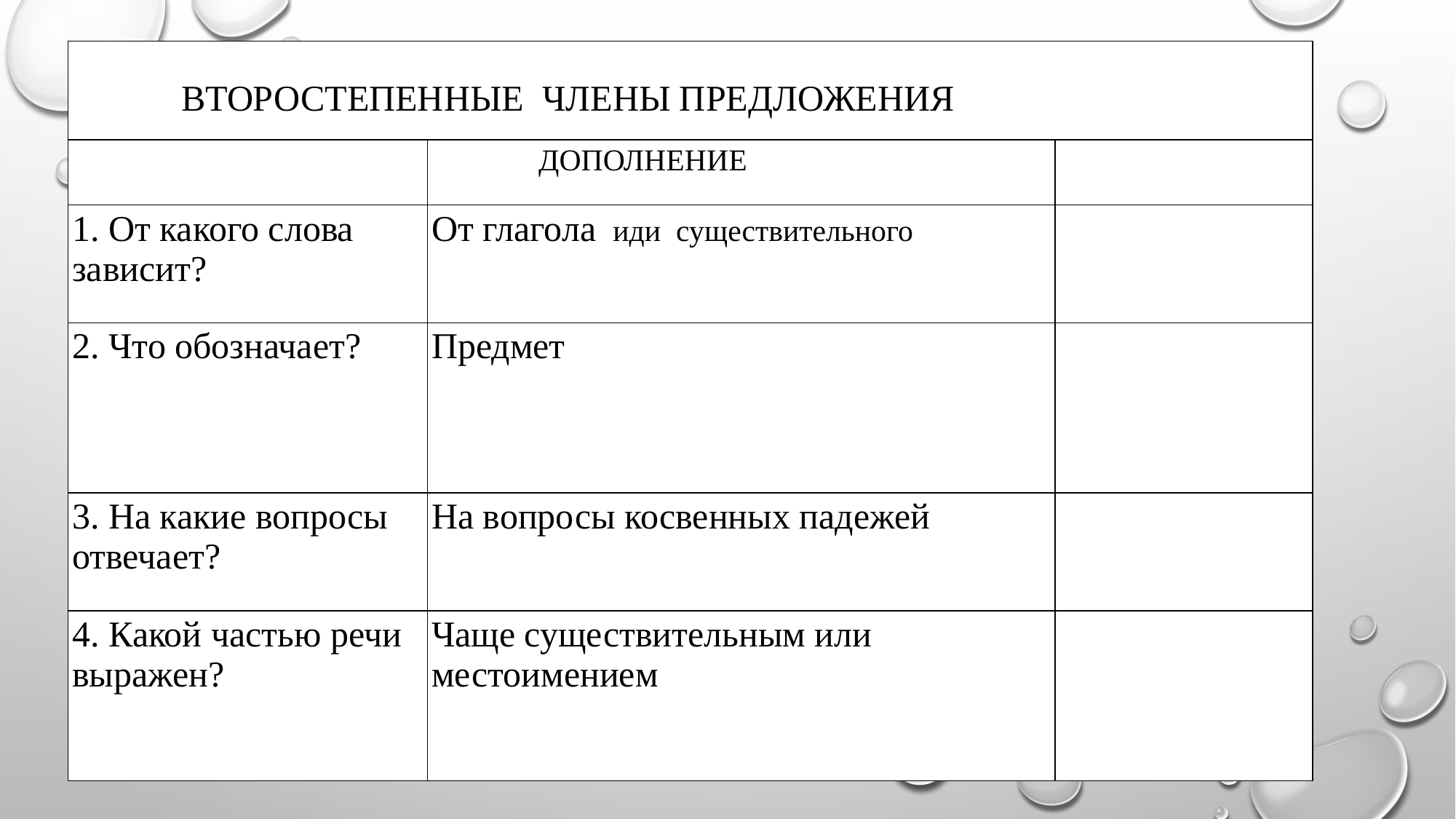

| ВТОРОСТЕПЕННЫЕ ЧЛЕНЫ ПРЕДЛОЖЕНИЯ |  |  |
| --- | --- | --- |
|  | ДОПОЛНЕНИЕ |  |
| 1. От какого слова зависит? | От глагола иди существительного |  |
| 2. Что обозначает? | Предмет |  |
| 3. На какие вопросы отвечает? | На вопросы косвенных падежей |  |
| 4. Какой частью речи выражен? | Чаще существительным или местоимением |  |